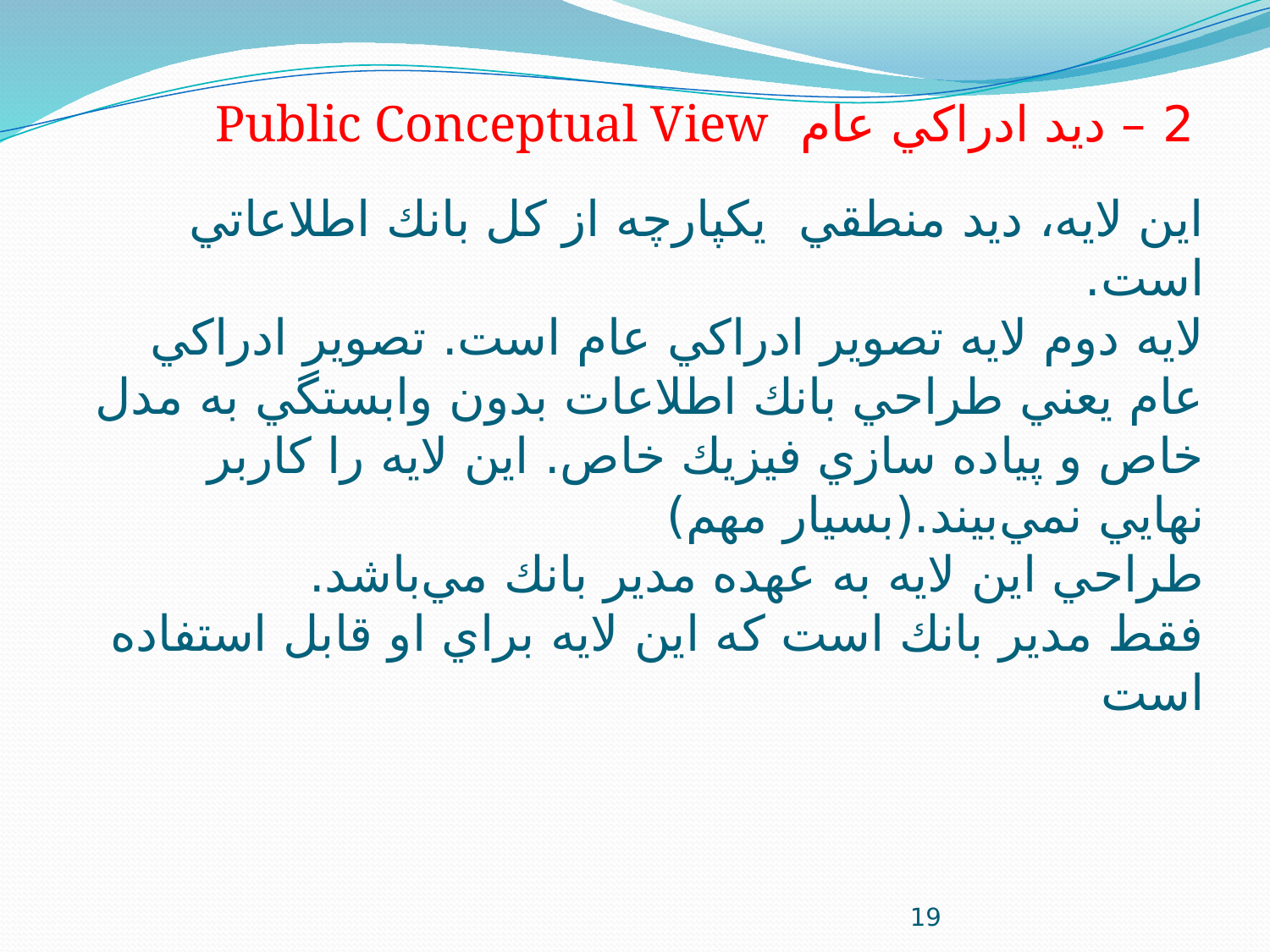

2 – ديد ادراكي عام  Public Conceptual View
اين لايه، ديد منطقي  يكپارچه از كل بانك اطلاعاتي است.
لايه دوم لايه تصوير ادراكي عام است. تصوير ادراكي عام يعني طراحي بانك اطلاعات بدون وابستگي به مدل خاص و پياده سازي فيزيك خاص. اين لايه را كاربر نهايي نمي‌بيند.(بسيار مهم)
طراحي اين لايه به عهده مدير بانك مي‌باشد.
فقط مدير بانك است كه اين لايه براي او قابل استفاده است

19